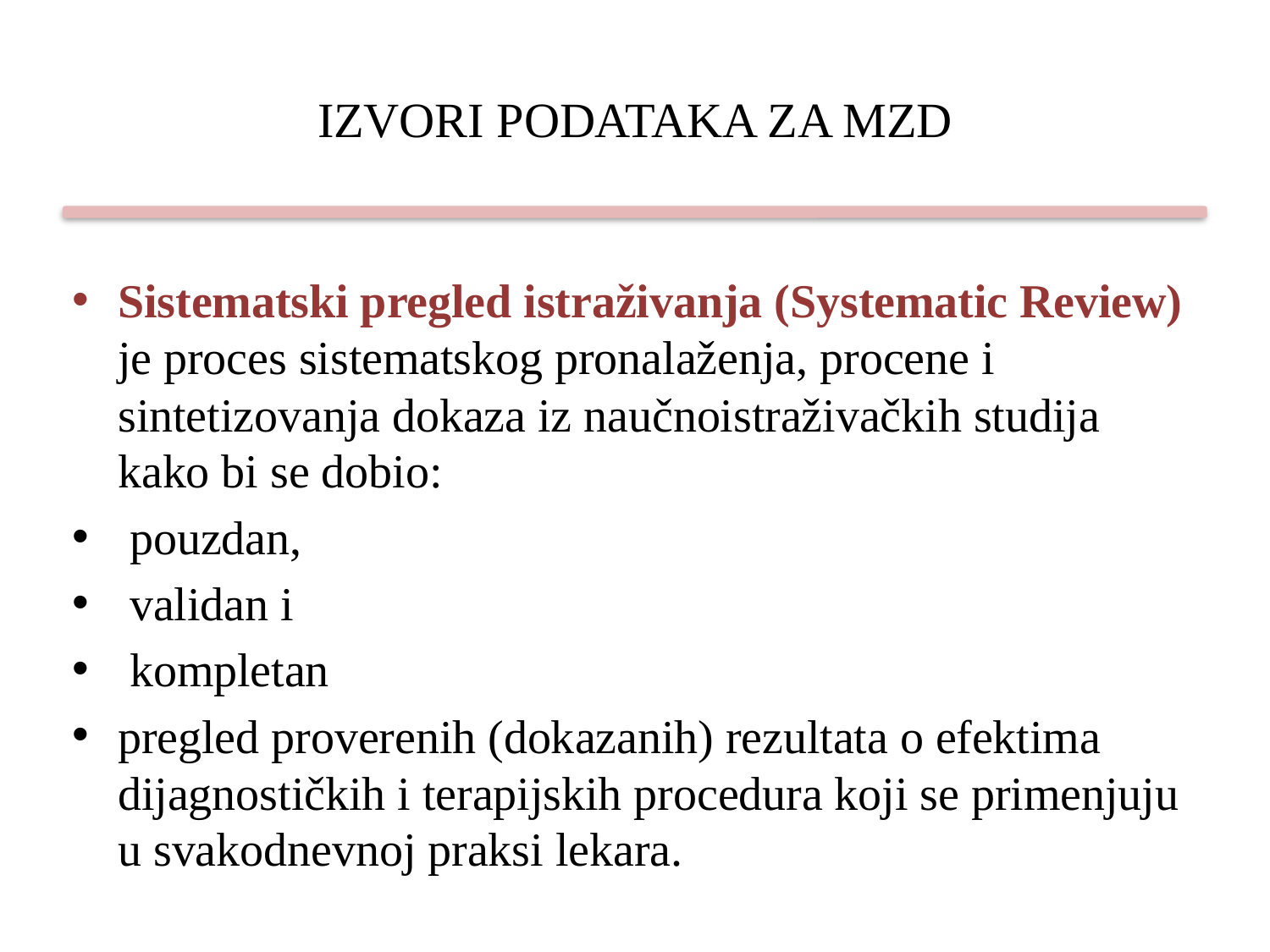

# IZVORI PODATAKA ZA MZD

Sistematski pregled istraživanja (Systematic Review) je proces sistematskog pronalaženja, procene i sintetizovanja dokaza iz naučnoistraživačkih studija kako bi se dobio:
 pouzdan,
 validan i
 kompletan
pregled proverenih (dokazanih) rezultata o efektima dijagnostičkih i terapijskih procedura koji se primenjuju u svakodnevnoj praksi lekara.